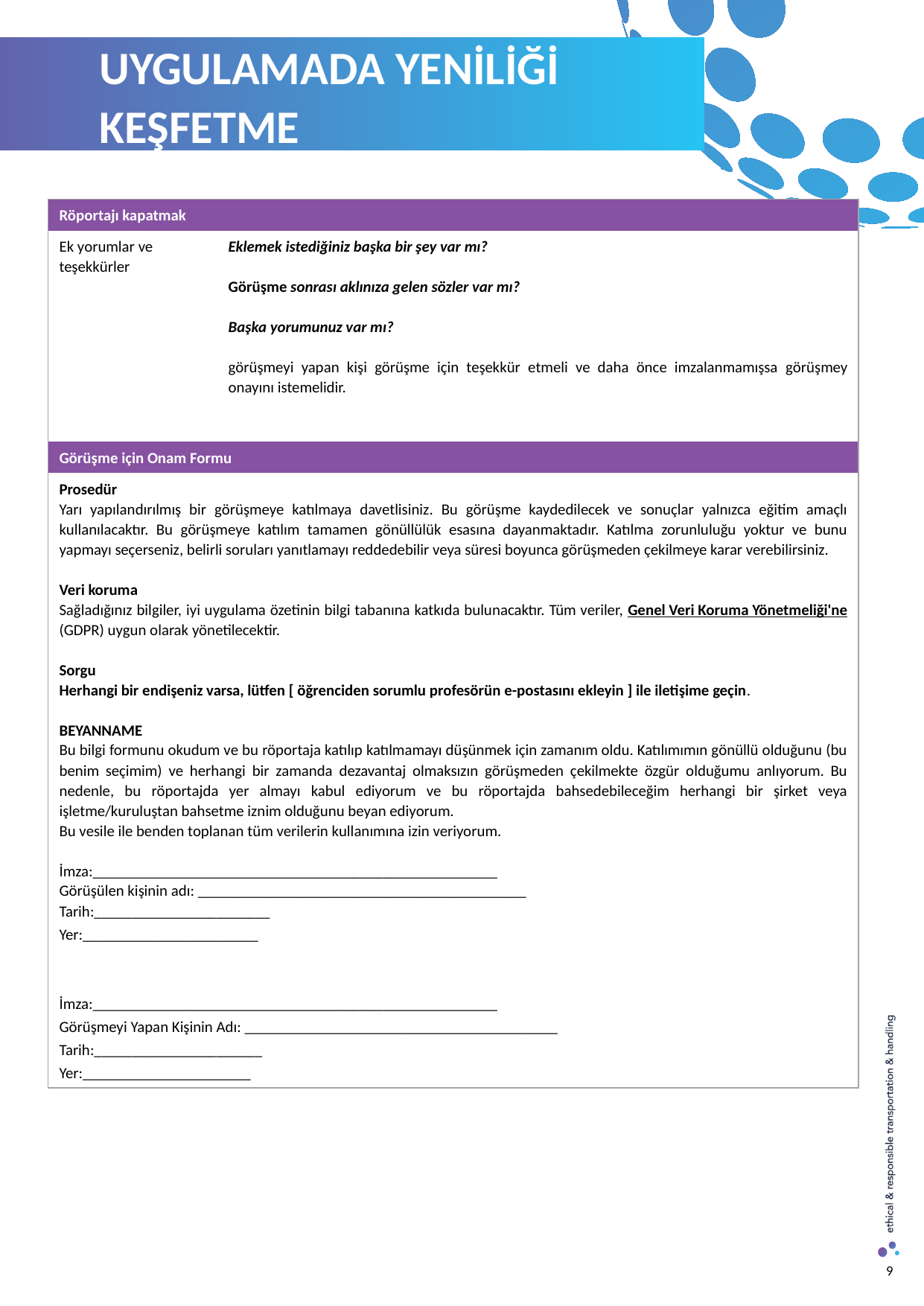

UYGULAMADA YENİLİĞİ KEŞFETME
| Röportajı kapatmak |  |
| --- | --- |
| Ek yorumlar ve teşekkürler | Eklemek istediğiniz başka bir şey var mı?   Görüşme sonrası aklınıza gelen sözler var mı?  Başka yorumunuz var mı?    görüşmeyi yapan kişi görüşme için teşekkür etmeli ve daha önce imzalanmamışsa görüşmey onayını istemelidir. |
| Görüşme için Onam Formu |  |
| Prosedür Yarı yapılandırılmış bir görüşmeye katılmaya davetlisiniz. Bu görüşme kaydedilecek ve sonuçlar yalnızca eğitim amaçlı kullanılacaktır. Bu görüşmeye katılım tamamen gönüllülük esasına dayanmaktadır. Katılma zorunluluğu yoktur ve bunu yapmayı seçerseniz, belirli soruları yanıtlamayı reddedebilir veya süresi boyunca görüşmeden çekilmeye karar verebilirsiniz. Veri koruma Sağladığınız bilgiler, iyi uygulama özetinin bilgi tabanına katkıda bulunacaktır. Tüm veriler, Genel Veri Koruma Yönetmeliği'ne (GDPR) uygun olarak yönetilecektir. Sorgu Herhangi bir endişeniz varsa, lütfen [ öğrenciden sorumlu profesörün e-postasını ekleyin ] ile iletişime geçin. BEYANNAME Bu bilgi formunu okudum ve bu röportaja katılıp katılmamayı düşünmek için zamanım oldu. Katılımımın gönüllü olduğunu (bu benim seçimim) ve herhangi bir zamanda dezavantaj olmaksızın görüşmeden çekilmekte özgür olduğumu anlıyorum. Bu nedenle, bu röportajda yer almayı kabul ediyorum ve bu röportajda bahsedebileceğim herhangi bir şirket veya işletme/kuruluştan bahsetme iznim olduğunu beyan ediyorum. Bu vesile ile benden toplanan tüm verilerin kullanımına izin veriyorum. İmza:\_\_\_\_\_\_\_\_\_\_\_\_\_\_\_\_\_\_\_\_\_\_\_\_\_\_\_\_\_\_\_\_\_\_\_\_\_\_\_\_\_\_\_\_\_\_\_\_\_\_\_\_\_ Görüşülen kişinin adı: \_\_\_\_\_\_\_\_\_\_\_\_\_\_\_\_\_\_\_\_\_\_\_\_\_\_\_\_\_\_\_\_\_\_\_\_\_\_\_\_\_\_\_ Tarih:\_\_\_\_\_\_\_\_\_\_\_\_\_\_\_\_\_\_\_\_\_\_\_ Yer:\_\_\_\_\_\_\_\_\_\_\_\_\_\_\_\_\_\_\_\_\_\_\_ İmza:\_\_\_\_\_\_\_\_\_\_\_\_\_\_\_\_\_\_\_\_\_\_\_\_\_\_\_\_\_\_\_\_\_\_\_\_\_\_\_\_\_\_\_\_\_\_\_\_\_\_\_\_\_ Görüşmeyi Yapan Kişinin Adı: \_\_\_\_\_\_\_\_\_\_\_\_\_\_\_\_\_\_\_\_\_\_\_\_\_\_\_\_\_\_\_\_\_\_\_\_\_\_\_\_\_ Tarih:\_\_\_\_\_\_\_\_\_\_\_\_\_\_\_\_\_\_\_\_\_\_ Yer:\_\_\_\_\_\_\_\_\_\_\_\_\_\_\_\_\_\_\_\_\_\_ |  |
9